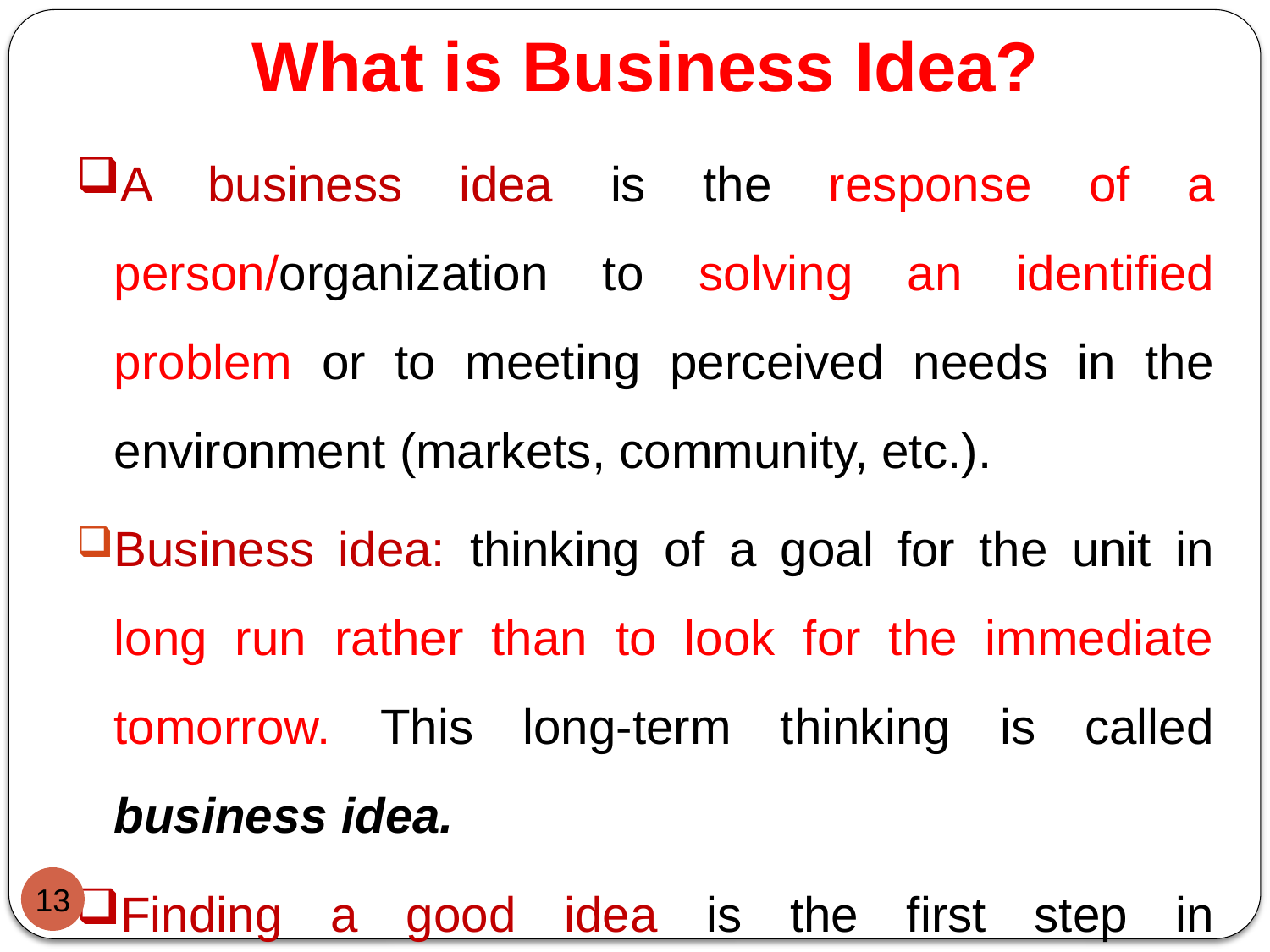

# What is Business Idea?
A business idea is the response of a person/organization to solving an identified problem or to meeting perceived needs in the environment (markets, community, etc.).
Business idea: thinking of a goal for the unit in long run rather than to look for the immediate tomorrow. This long-term thinking is called business idea.
Finding a good idea is the first step in transforming the entrepreneur’s desire and creativity into a business opportunity.
13